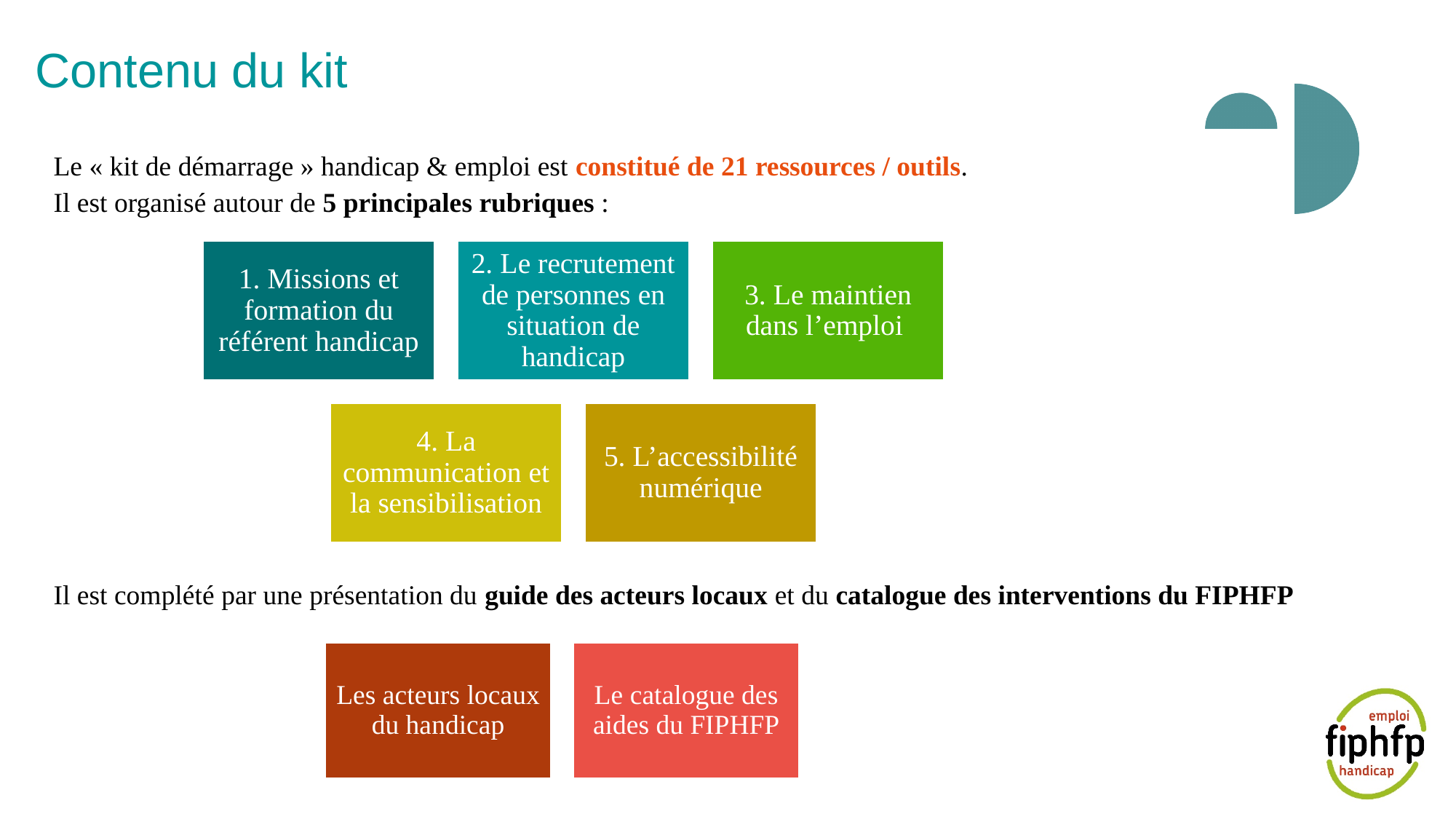

Contenu du kit
Le « kit de démarrage » handicap & emploi est constitué de 21 ressources / outils.
Il est organisé autour de 5 principales rubriques :
1. Missions et formation du référent handicap
2. Le recrutement de personnes en situation de handicap
3. Le maintien dans l’emploi
4. La communication et la sensibilisation
5. L’accessibilité numérique
Il est complété par une présentation du guide des acteurs locaux et du catalogue des interventions du FIPHFP

Les acteurs locaux du handicap

Le catalogue des aides du FIPHFP